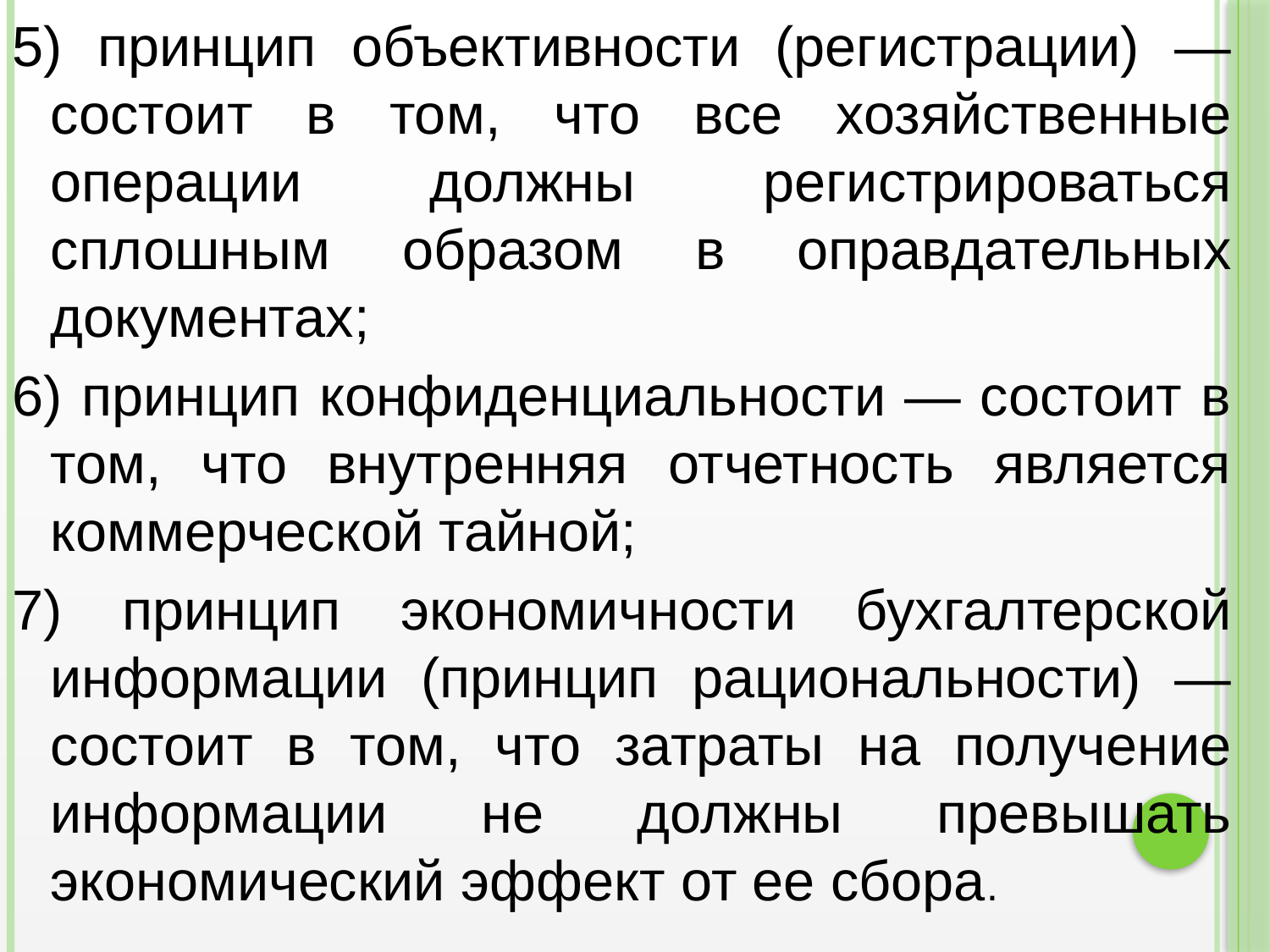

5) принцип объективности (регистрации) — состоит в том, что все хозяйственные операции должны регистрироваться сплошным образом в оправдательных документах;
6) принцип конфиденциальности — состоит в том, что внутренняя отчетность является коммерческой тайной;
7) принцип экономичности бухгалтерской информации (принцип рациональности) — состоит в том, что затраты на получение информации не должны превышать экономический эффект от ее сбора.